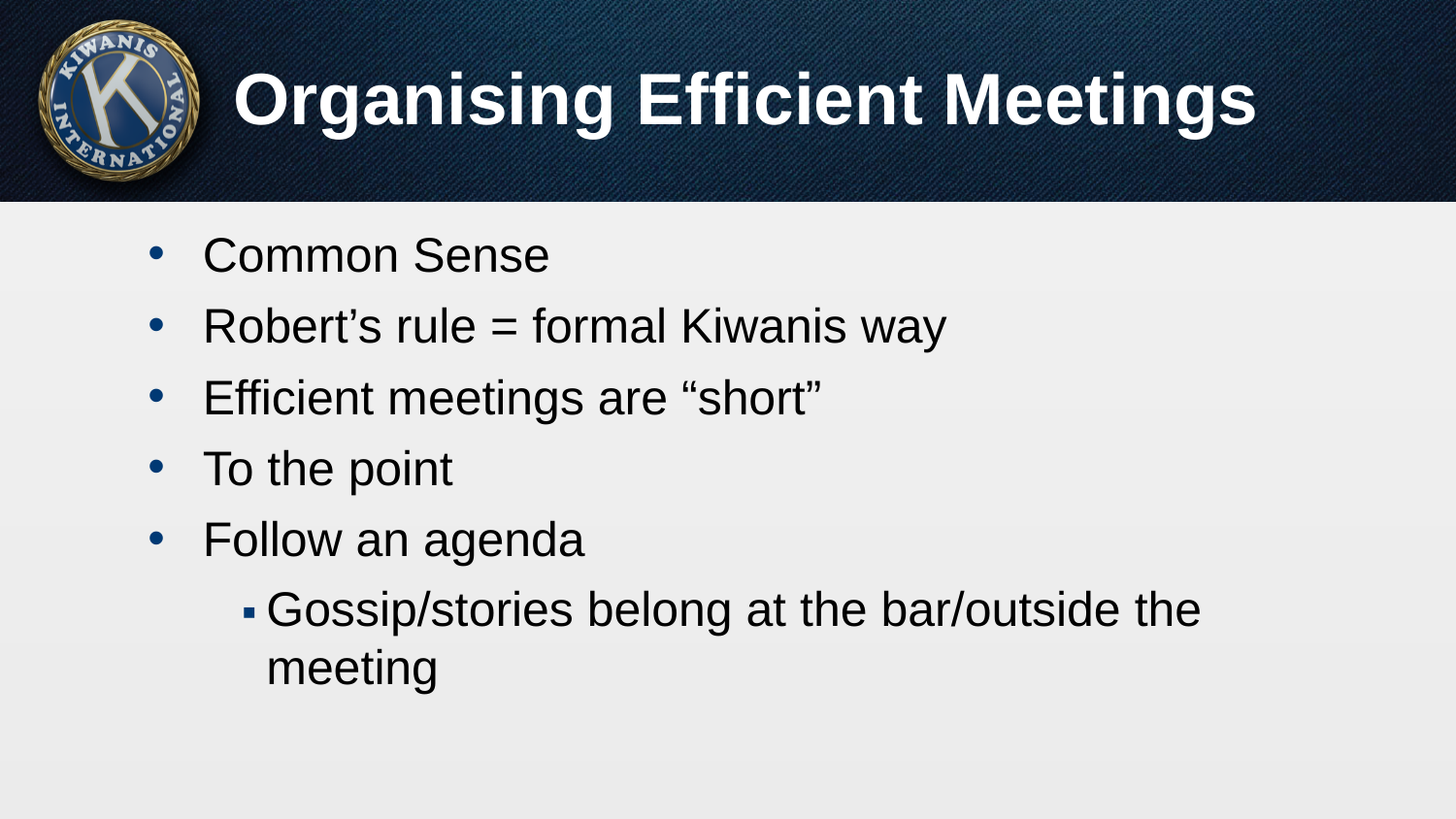

# Organising Efficient Meetings
Common Sense
Robert’s rule = formal Kiwanis way
Efficient meetings are “short”
To the point
Follow an agenda
Gossip/stories belong at the bar/outside the meeting